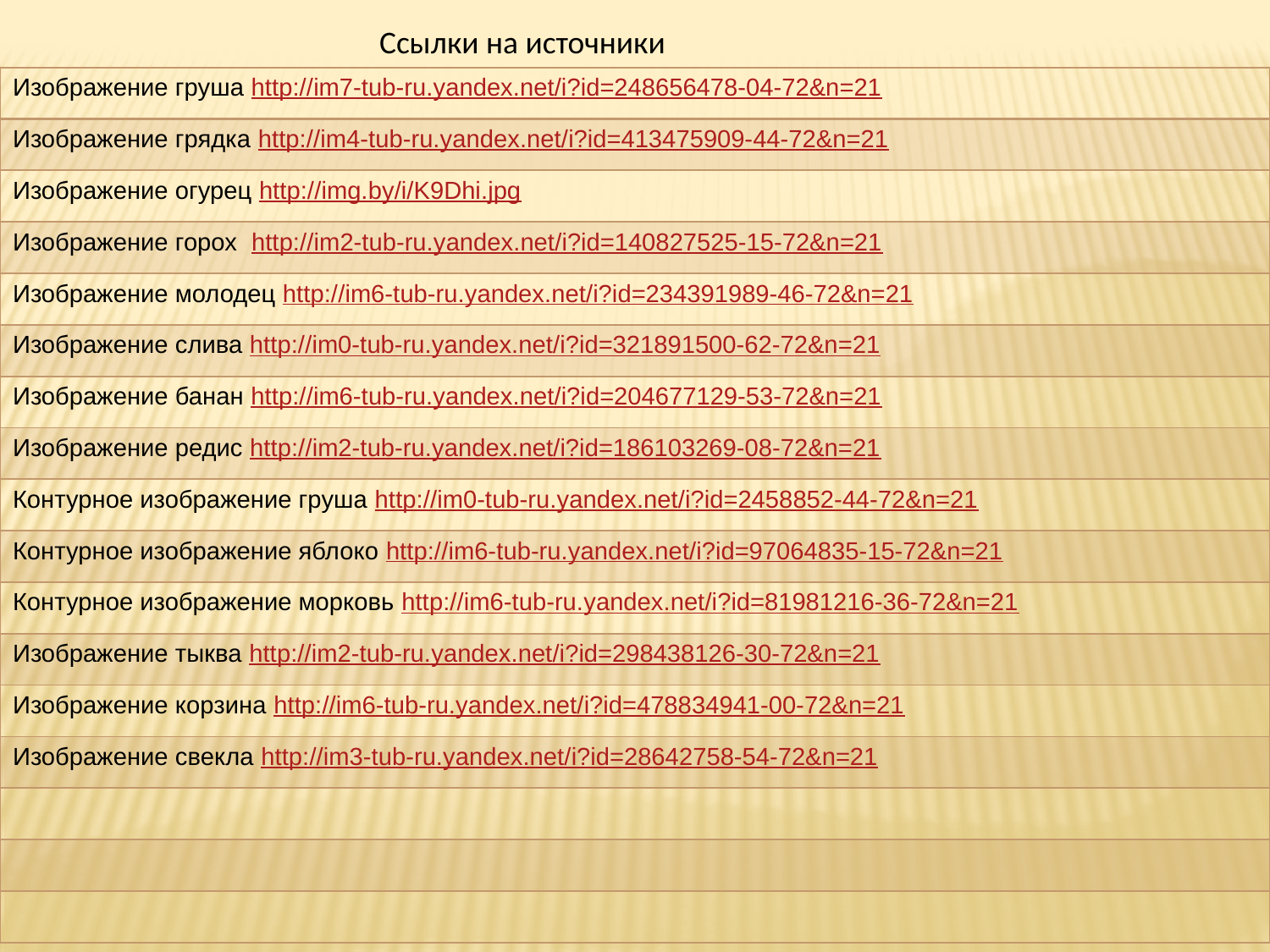

Ссылки на источники
| Изображение груша http://im7-tub-ru.yandex.net/i?id=248656478-04-72&n=21 |
| --- |
| Изображение грядка http://im4-tub-ru.yandex.net/i?id=413475909-44-72&n=21 |
| Изображение огурец http://img.by/i/K9Dhi.jpg |
| Изображение горох http://im2-tub-ru.yandex.net/i?id=140827525-15-72&n=21 |
| Изображение молодец http://im6-tub-ru.yandex.net/i?id=234391989-46-72&n=21 |
| Изображение слива http://im0-tub-ru.yandex.net/i?id=321891500-62-72&n=21 |
| Изображение банан http://im6-tub-ru.yandex.net/i?id=204677129-53-72&n=21 |
| Изображение редис http://im2-tub-ru.yandex.net/i?id=186103269-08-72&n=21 |
| Контурное изображение груша http://im0-tub-ru.yandex.net/i?id=2458852-44-72&n=21 |
| Контурное изображение яблоко http://im6-tub-ru.yandex.net/i?id=97064835-15-72&n=21 |
| Контурное изображение морковь http://im6-tub-ru.yandex.net/i?id=81981216-36-72&n=21 |
| Изображение тыква http://im2-tub-ru.yandex.net/i?id=298438126-30-72&n=21 |
| Изображение корзина http://im6-tub-ru.yandex.net/i?id=478834941-00-72&n=21 |
| Изображение свекла http://im3-tub-ru.yandex.net/i?id=28642758-54-72&n=21 |
|  |
|  |
|  |